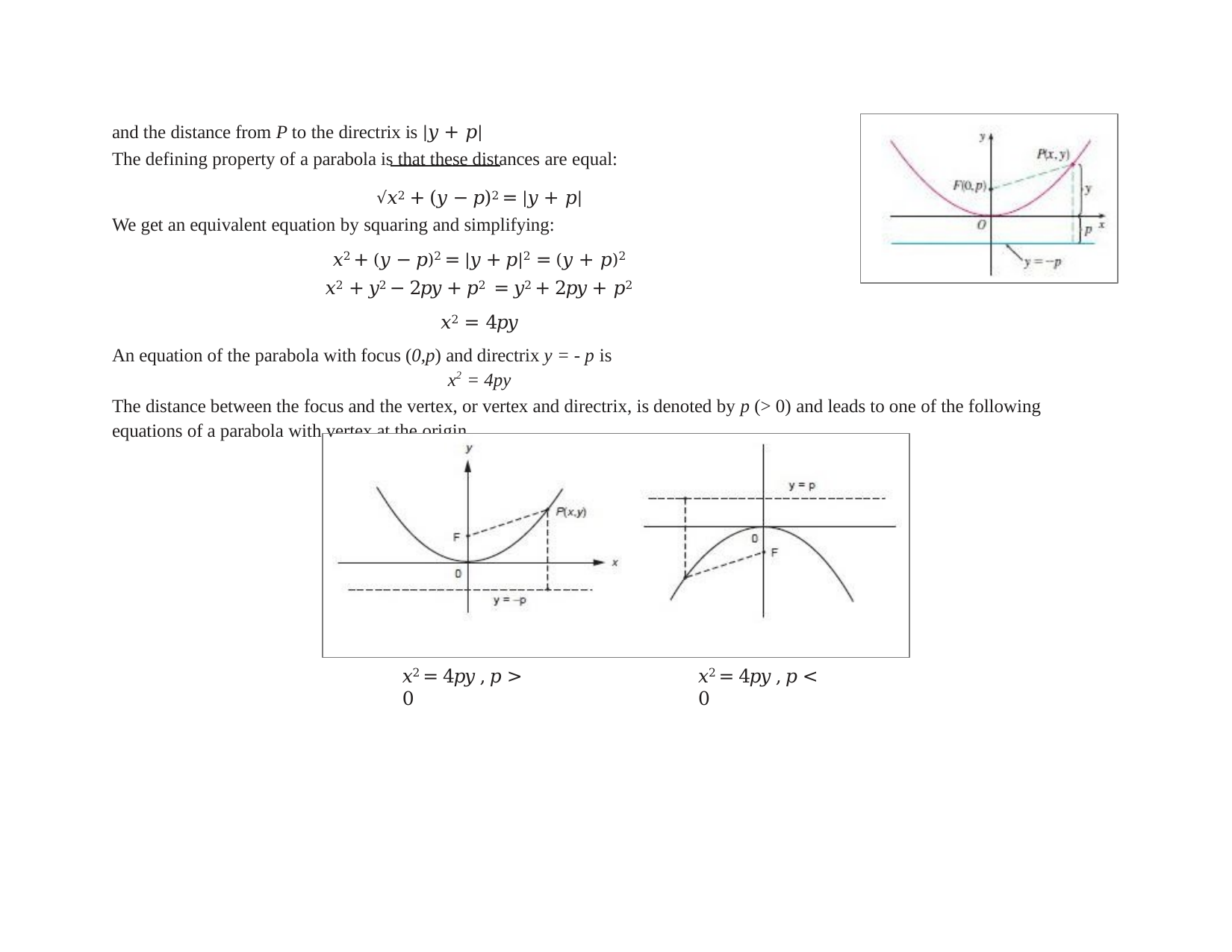

and the distance from P to the directrix is |𝑦 + 𝑝|
The defining property of a parabola is that these distances are equal:
√𝑥2 + (𝑦 − 𝑝)2 = |𝑦 + 𝑝|
We get an equivalent equation by squaring and simplifying:
𝑥2 + (𝑦 − 𝑝)2 = |𝑦 + 𝑝|2  = (𝑦 + 𝑝)2
𝑥2  + 𝑦2 − 2𝑝𝑦 + 𝑝2 = 𝑦2 + 2𝑝𝑦 + 𝑝2
𝑥2  = 4𝑝𝑦
An equation of the parabola with focus (0,p) and directrix y = - p is
x2  = 4py
The distance between the focus and the vertex, or vertex and directrix, is denoted by p (> 0) and leads to one of the following  equations of a parabola with vertex at the origin.

𝑥2 = 4𝑝𝑦 , 𝑝 > 0
𝑥2 = 4𝑝𝑦 , 𝑝 < 0